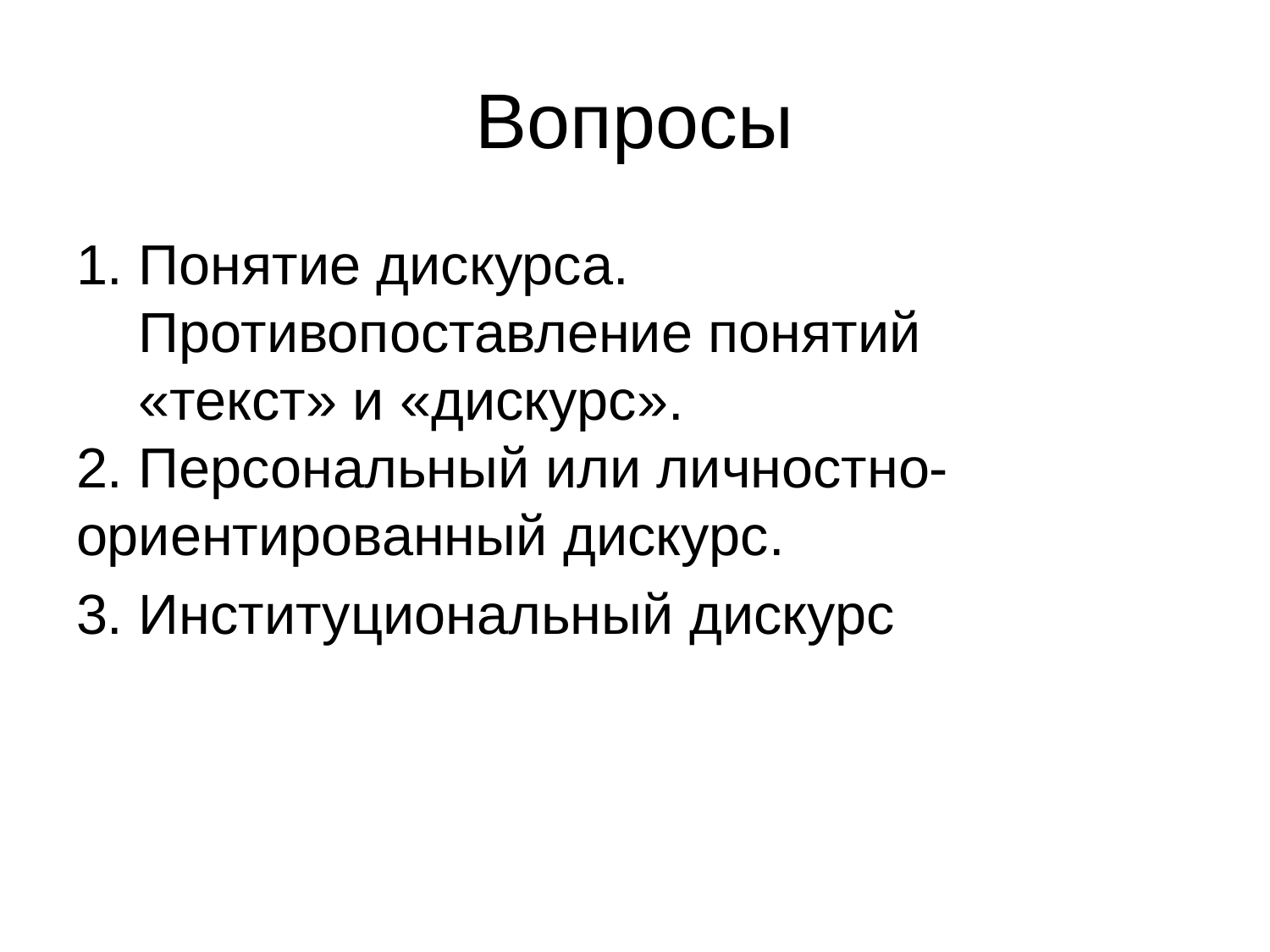

# Вопросы
1. Понятие дискурса.
    Противопоставление понятий
    «текст» и «дискурс».
2. Персональный или личностно-ориентированный дискурс.
3. Институциональный дискурс